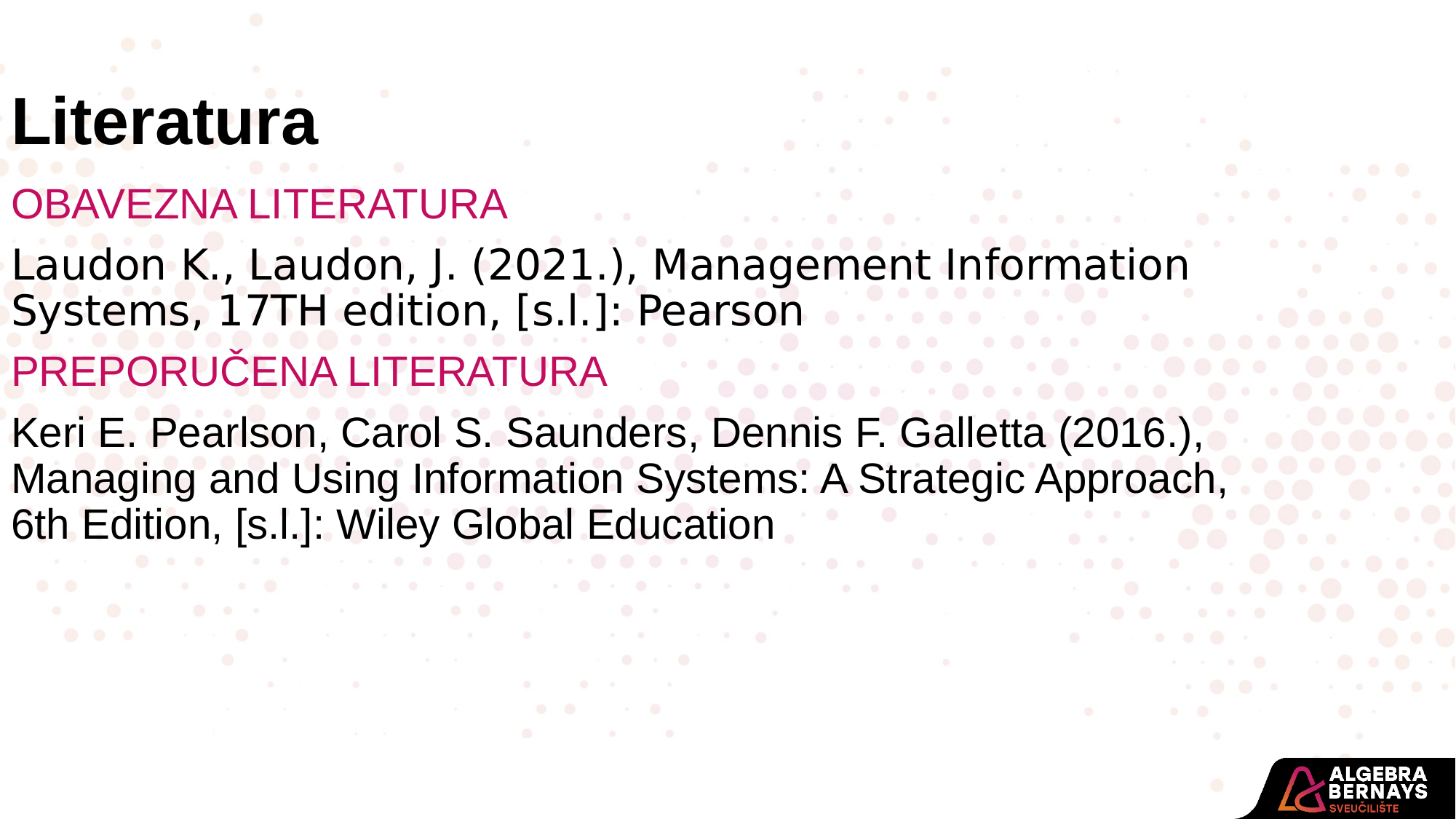

Literatura
OBAVEZNA LITERATURA
Laudon K., Laudon, J. (2021.), Management Information Systems, 17TH edition, [s.l.]: Pearson
PREPORUČENA LITERATURA
Keri E. Pearlson, Carol S. Saunders, Dennis F. Galletta (2016.), Managing and Using Information Systems: A Strategic Approach, 6th Edition, [s.l.]: Wiley Global Education